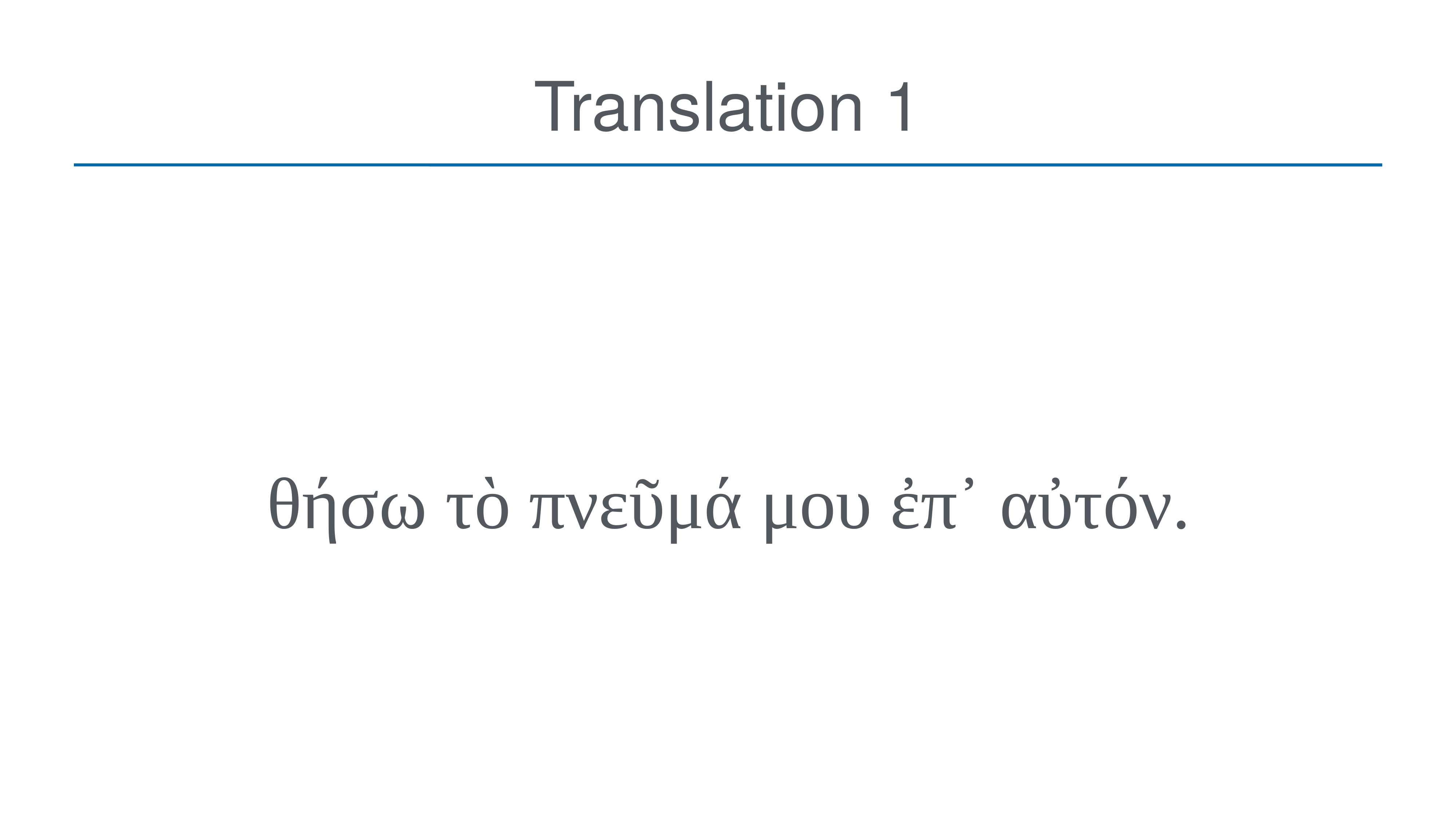

# Translation 1
θήσω τὸ πνεῦμά μου ἐπ᾽ αὐτόν.